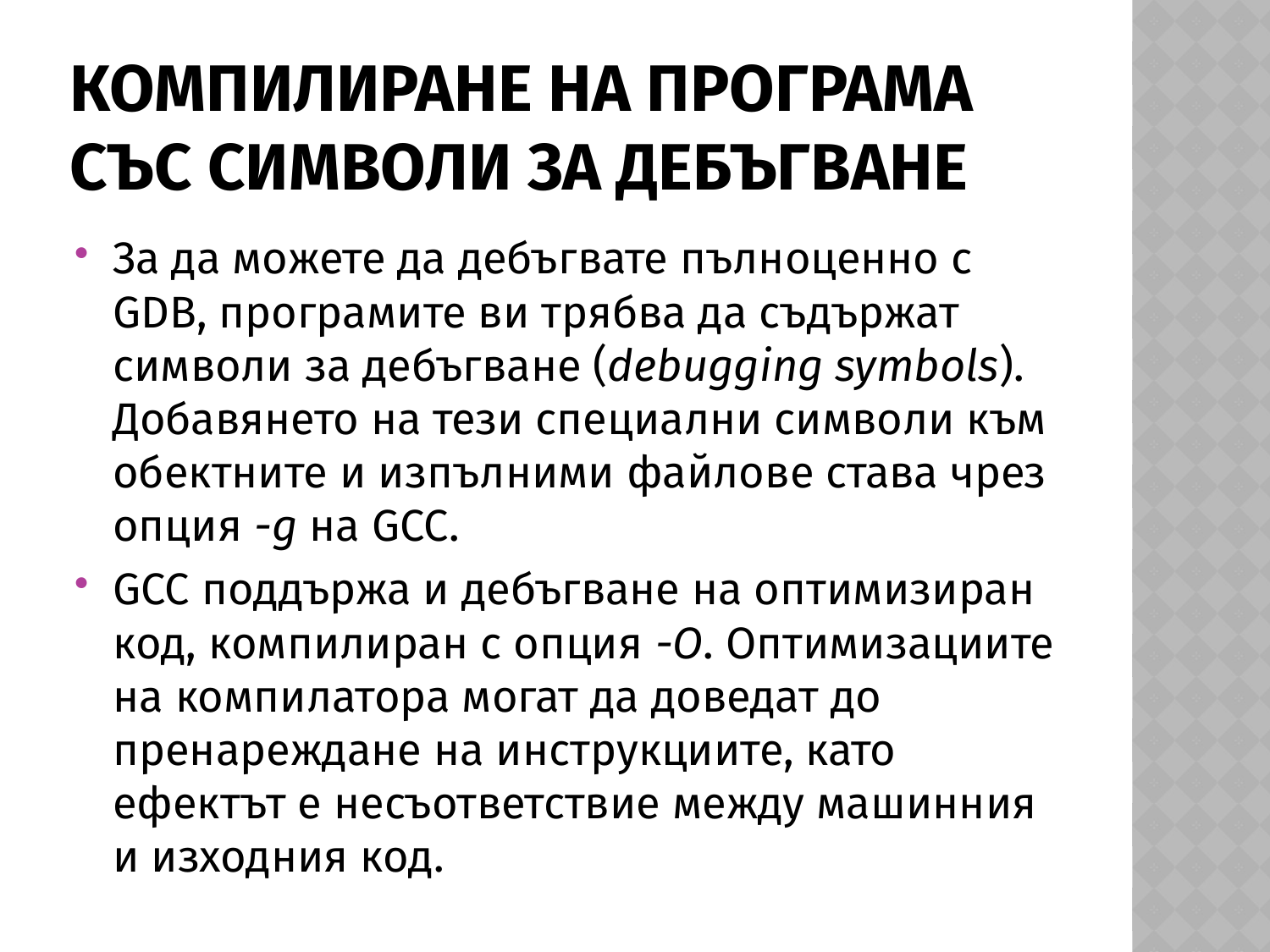

# Компилиране на програма със символи за дебъгване
За да можете да дебъгвате пълноценно с GDB, програмите ви трябва да съдържат символи за дебъгване (debugging symbols). Добавянето на тези специални символи към обектните и изпълними файлове става чрез опция -g на GCC.
GCC поддържа и дебъгване на оптимизиран код, компилиран с опция -О. Оптимизациите на компилатора могат да доведат до пренареждане на инструкциите, като ефектът е несъответствие между машинния и изходния код.